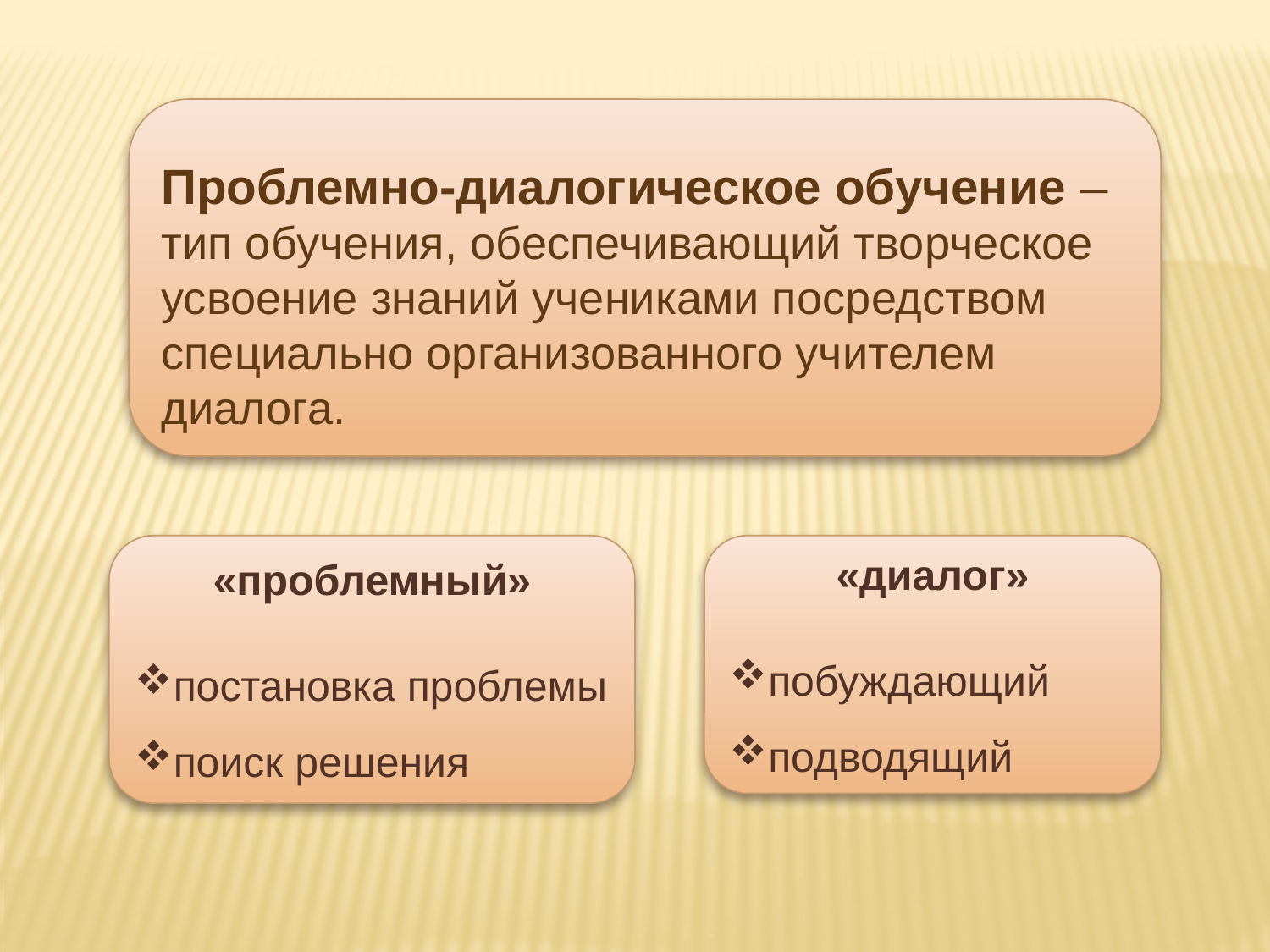

Проблемно-диалогическое обучение – тип обучения, обеспечивающий творческое усвоение знаний учениками посредством специально организованного учителем диалога.

«проблемный»

постановка проблемы
поиск решения
«диалог»

побуждающий
подводящий